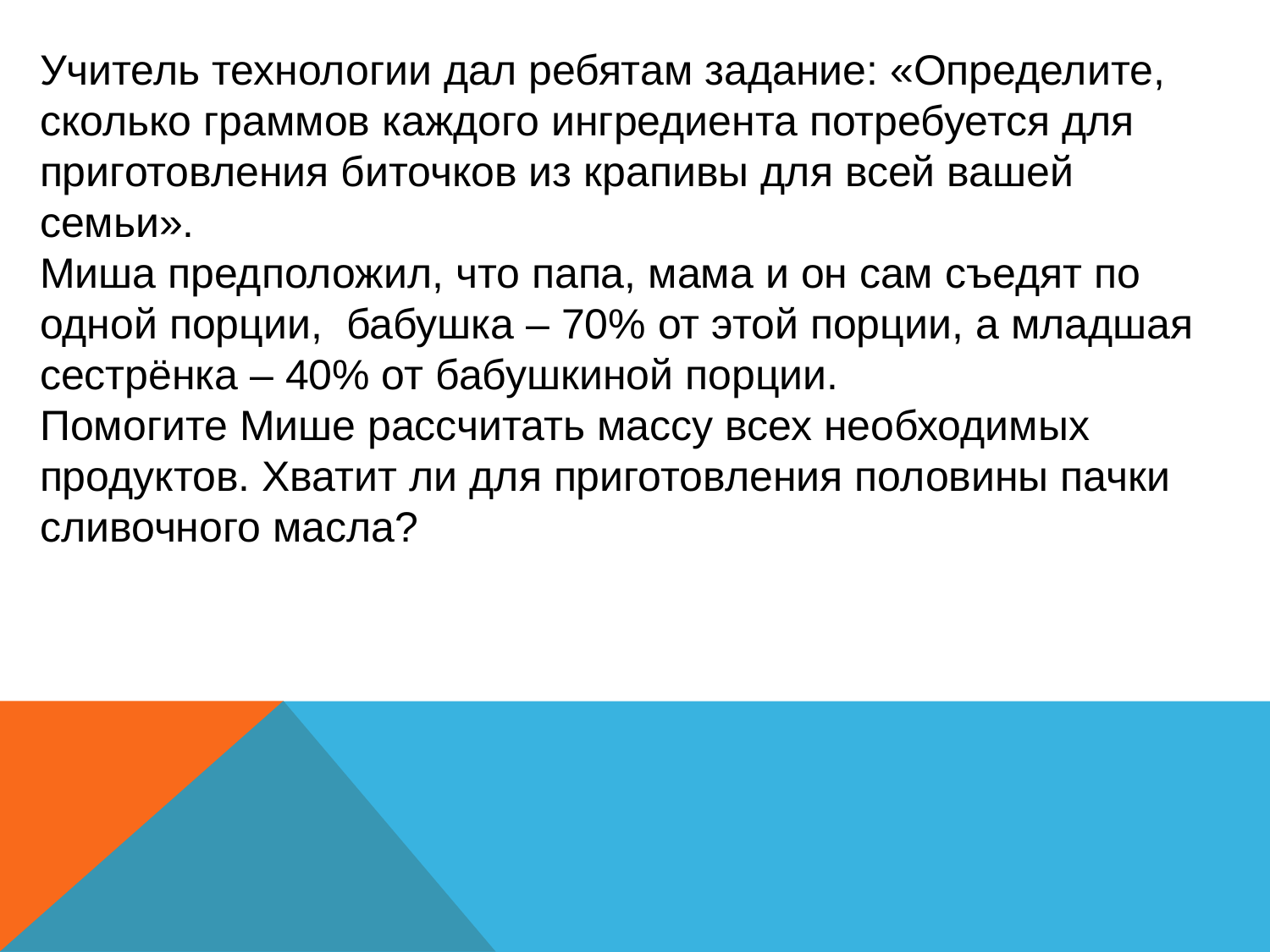

Учитель технологии дал ребятам задание: «Определите, сколько граммов каждого ингредиента потребуется для  приготовления биточков из крапивы для всей вашей семьи».
Миша предположил, что папа, мама и он сам съедят по одной порции,  бабушка – 70% от этой порции, а младшая сестрёнка – 40% от бабушкиной порции.
Помогите Мише рассчитать массу всех необходимых продуктов. Хватит ли для приготовления половины пачки сливочного масла?